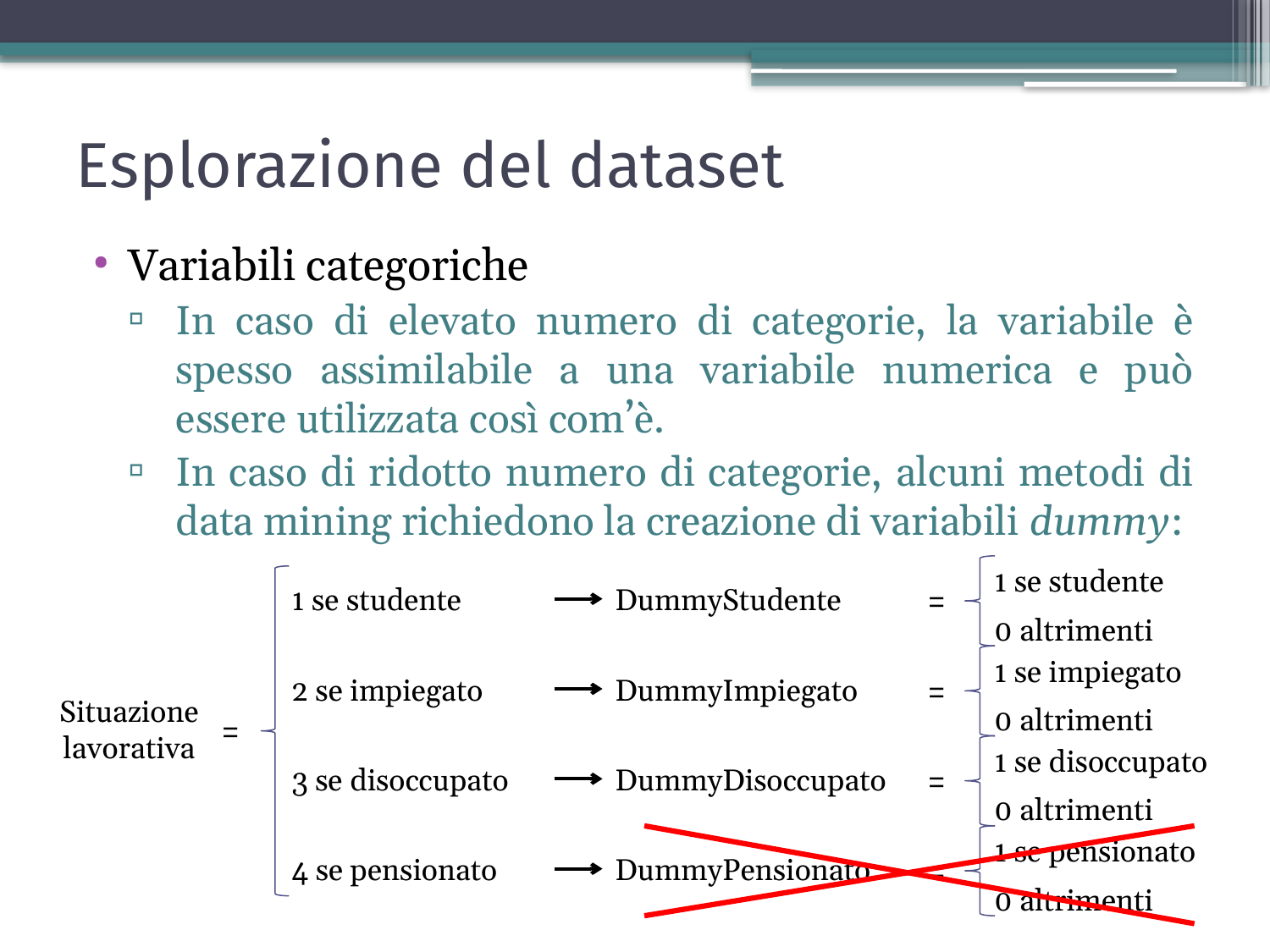

Esplorazione del dataset
Variabili categoriche
In caso di elevato numero di categorie, la variabile è spesso assimilabile a una variabile numerica e può essere utilizzata così com’è.
In caso di ridotto numero di categorie, alcuni metodi di data mining richiedono la creazione di variabili dummy:

1 se studente

1 se studente
DummyStudente
=
0 altrimenti

1 se impiegato
2 se impiegato
DummyImpiegato
=
Situazione lavorativa
0 altrimenti
=

1 se disoccupato
3 se disoccupato
DummyDisoccupato
=
0 altrimenti

1 se pensionato
4 se pensionato
DummyPensionato
=
0 altrimenti